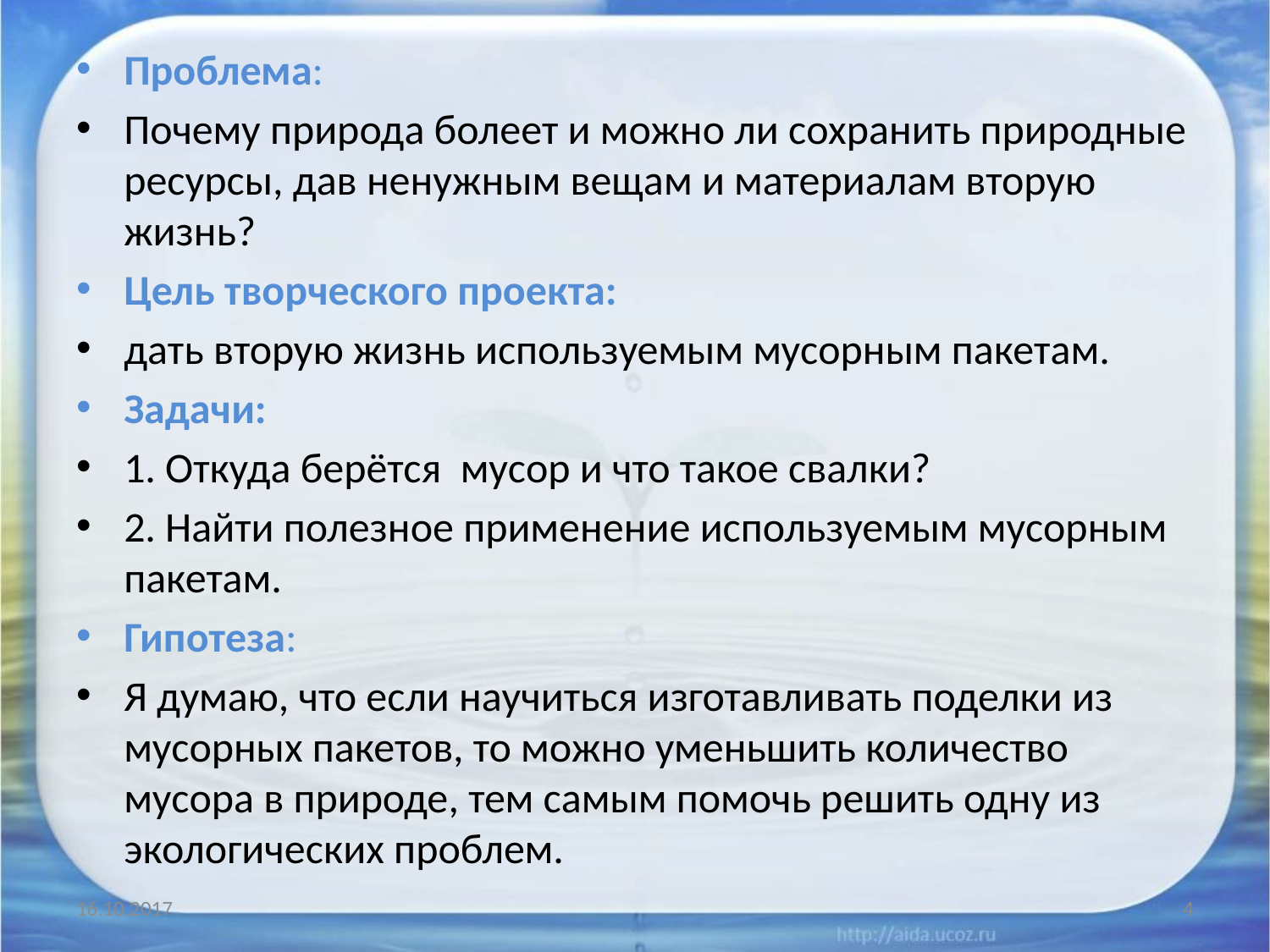

Проблема:
Почему природа болеет и можно ли сохранить природные ресурсы, дав ненужным вещам и материалам вторую жизнь?
Цель творческого проекта:
дать вторую жизнь используемым мусорным пакетам.
Задачи:
1. Откуда берётся  мусор и что такое свалки?
2. Найти полезное применение используемым мусорным пакетам.
Гипотеза:
Я думаю, что если научиться изготавливать поделки из мусорных пакетов, то можно уменьшить количество мусора в природе, тем самым помочь решить одну из экологических проблем.

16.10.2017
4